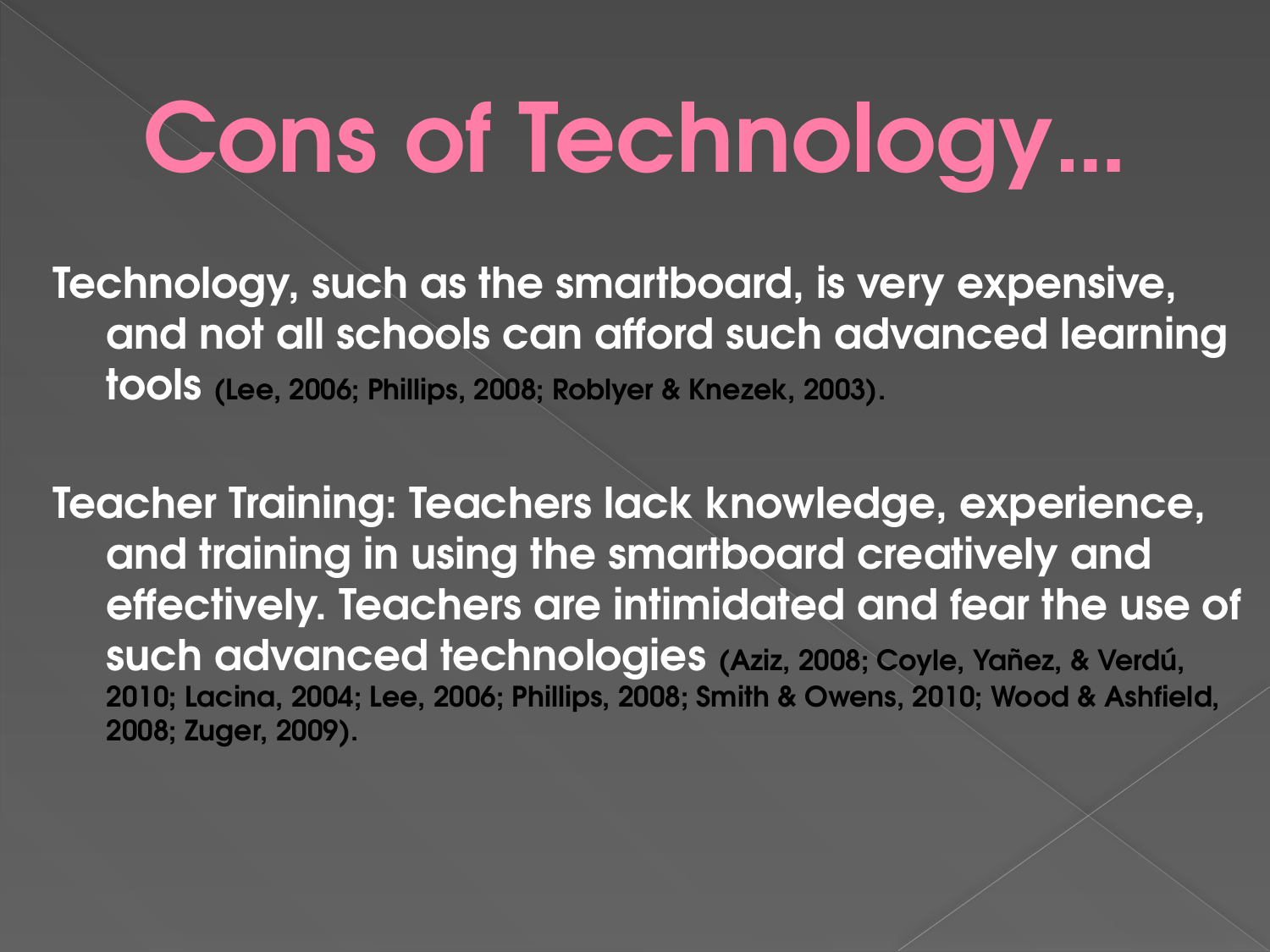

# Cons of Technology…

Technology, such as the smartboard, is very expensive, and not all schools can afford such advanced learning tools (Lee, 2006; Phillips, 2008; Roblyer & Knezek, 2003).

Teacher Training: Teachers lack knowledge, experience, and training in using the smartboard creatively and effectively. Teachers are intimidated and fear the use of such advanced technologies (Aziz, 2008; Coyle, Yañez, & Verdú, 2010; Lacina, 2004; Lee, 2006; Phillips, 2008; Smith & Owens, 2010; Wood & Ashfield, 2008; Zuger, 2009).